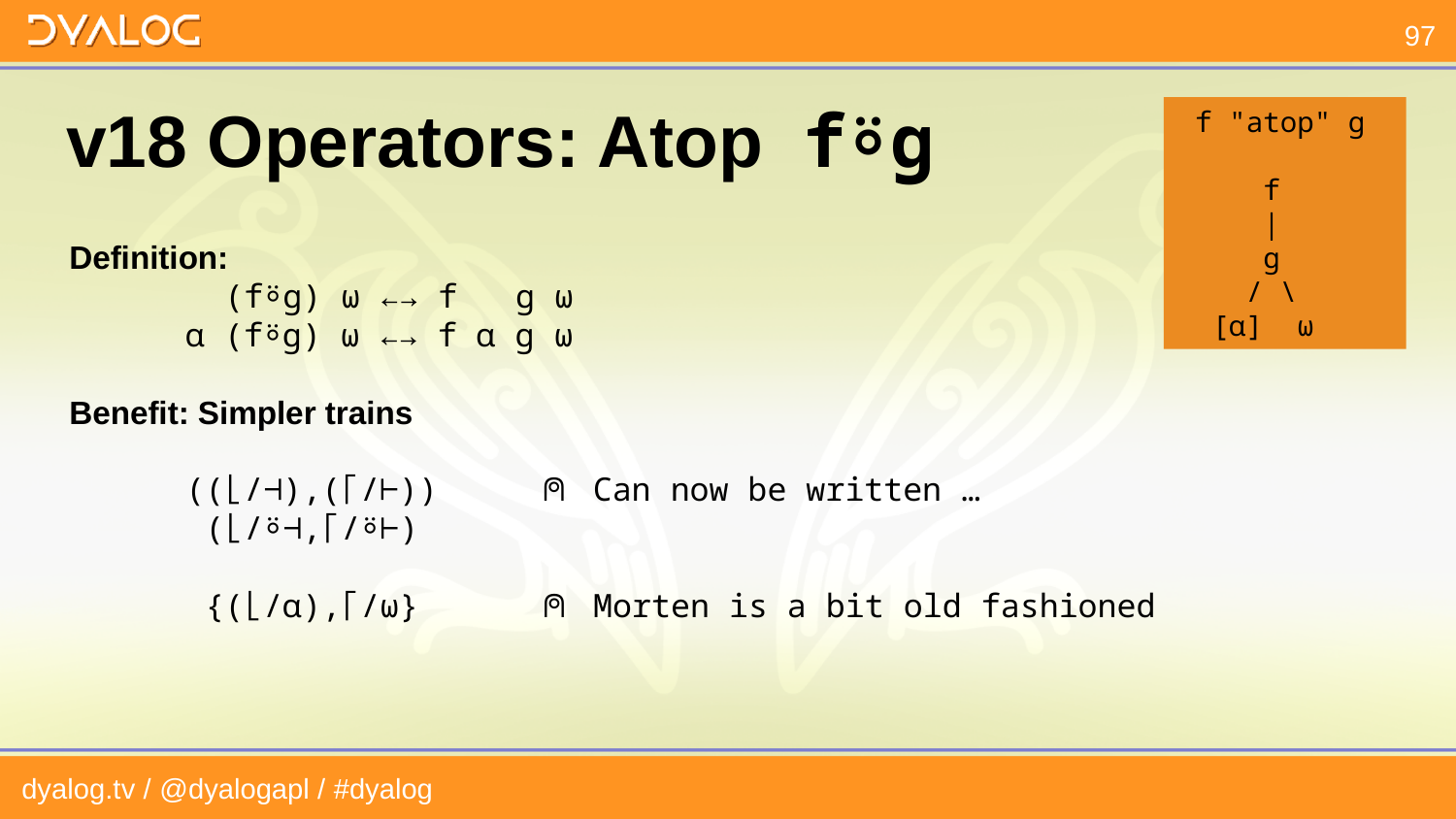

# v18 Operators: Atop  f⍤g
 f "atop" g
     f
     |
     g
    / \
  [⍺]  ⍵
Definition:
        (f⍤g) ⍵ ←→ f   g ⍵
      ⍺ (f⍤g) ⍵ ←→ f ⍺ g ⍵

Benefit: Simpler trains

      ((⌊/⊣),(⌈/⊢))     ⍝ Can now be written …
       (⌊/⍤⊣,⌈/⍤⊢)
       {(⌊/⍺),⌈/⍵}      ⍝ Morten is a bit old fashioned